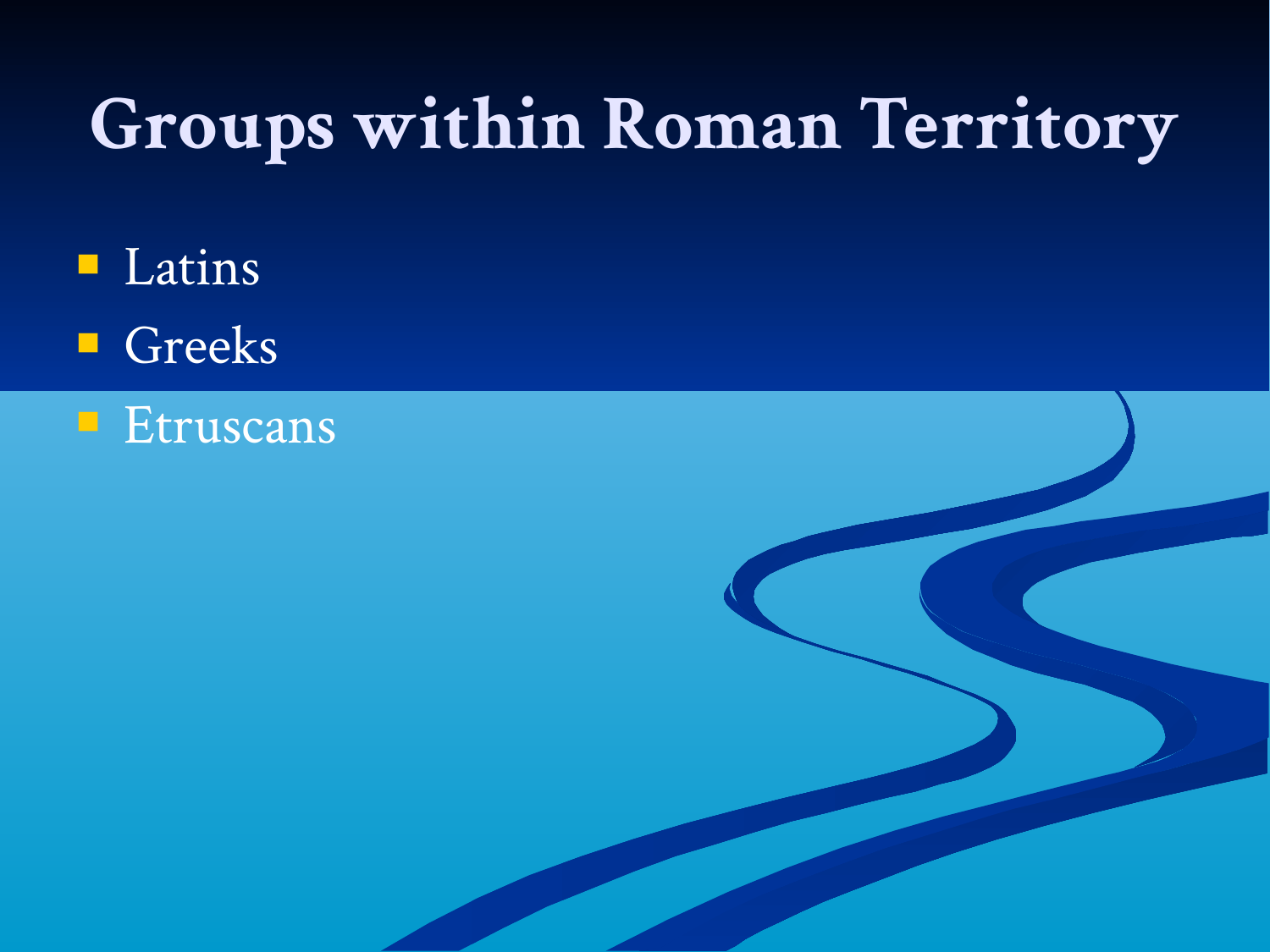

# Groups within Roman Territory
Latins
Greeks
Etruscans